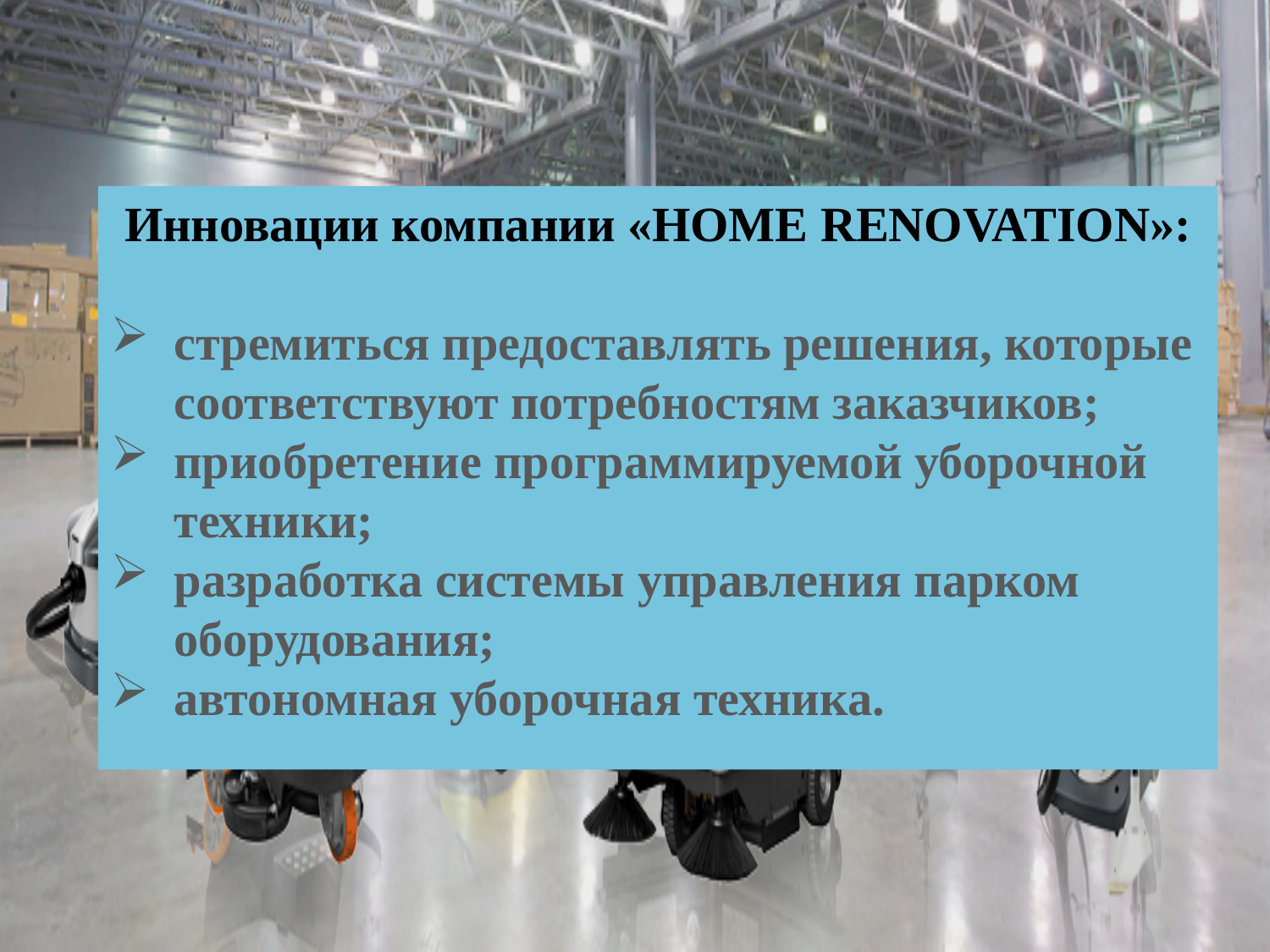

Инновации компании «HOME RENOVATION»:

стремиться предоставлять решения, которые соответствуют потребностям заказчиков;
приобретение программируемой уборочной техники;
разработка системы управления парком оборудования;
автономная уборочная техника.